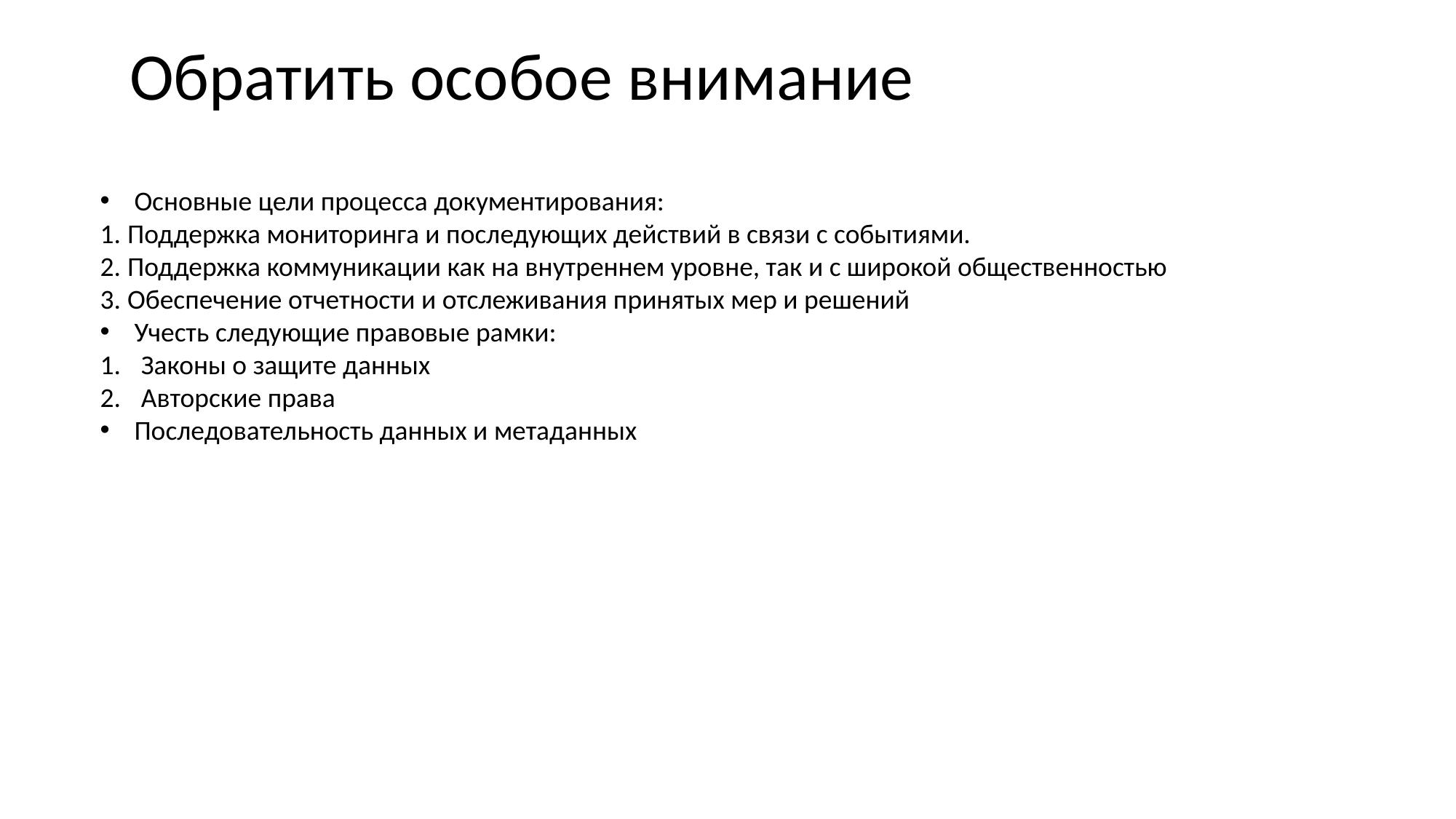

Обратить особое внимание
Основные цели процесса документирования:
Поддержка мониторинга и последующих действий в связи с событиями.
Поддержка коммуникации как на внутреннем уровне, так и с широкой общественностью
Обеспечение отчетности и отслеживания принятых мер и решений
Учесть следующие правовые рамки:
Законы о защите данных
Авторские права
Последовательность данных и метаданных